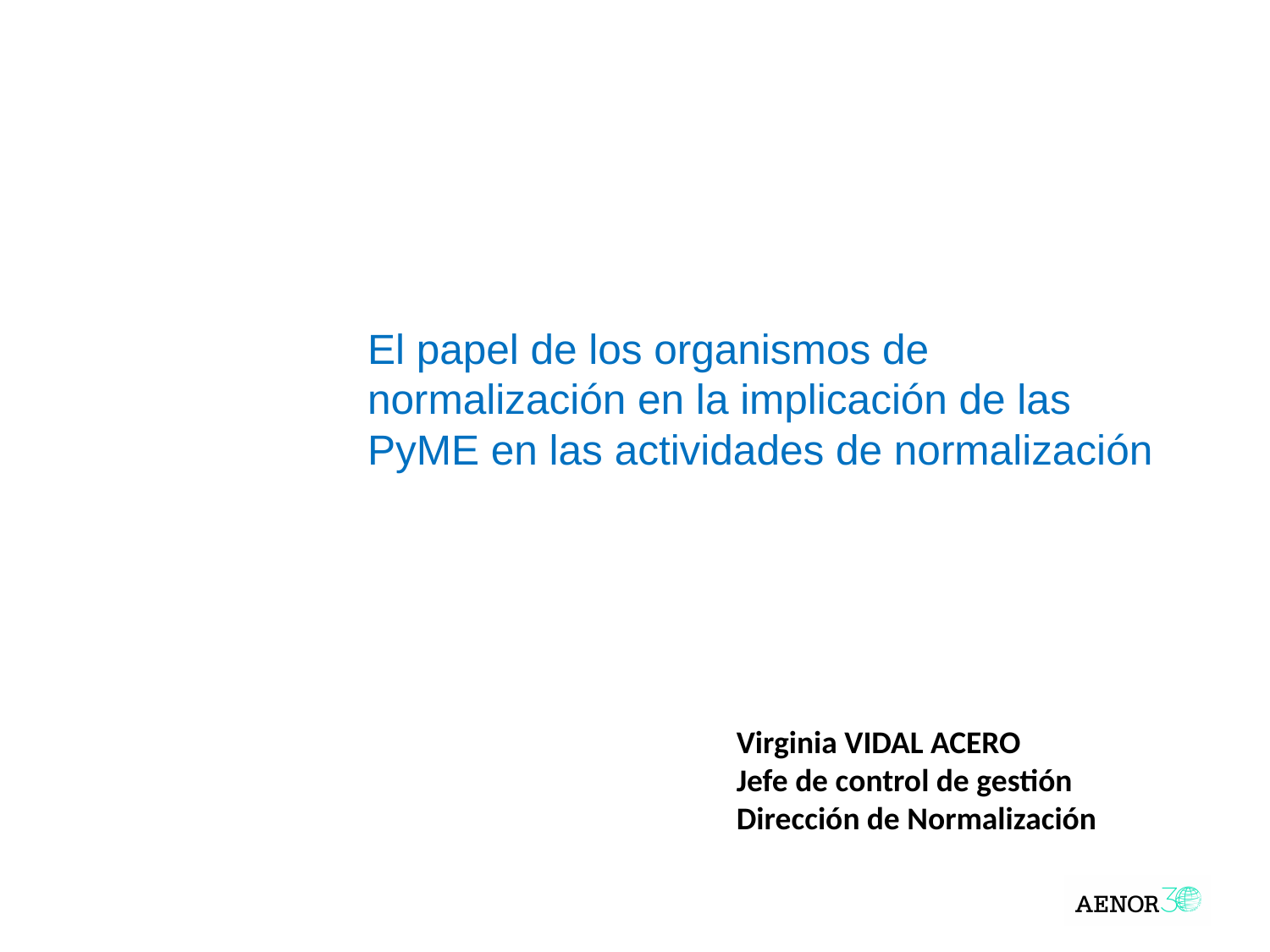

# El papel de los organismos de normalización en la implicación de las PyME en las actividades de normalización
Virginia VIDAL ACERO
Jefe de control de gestión
Dirección de Normalización